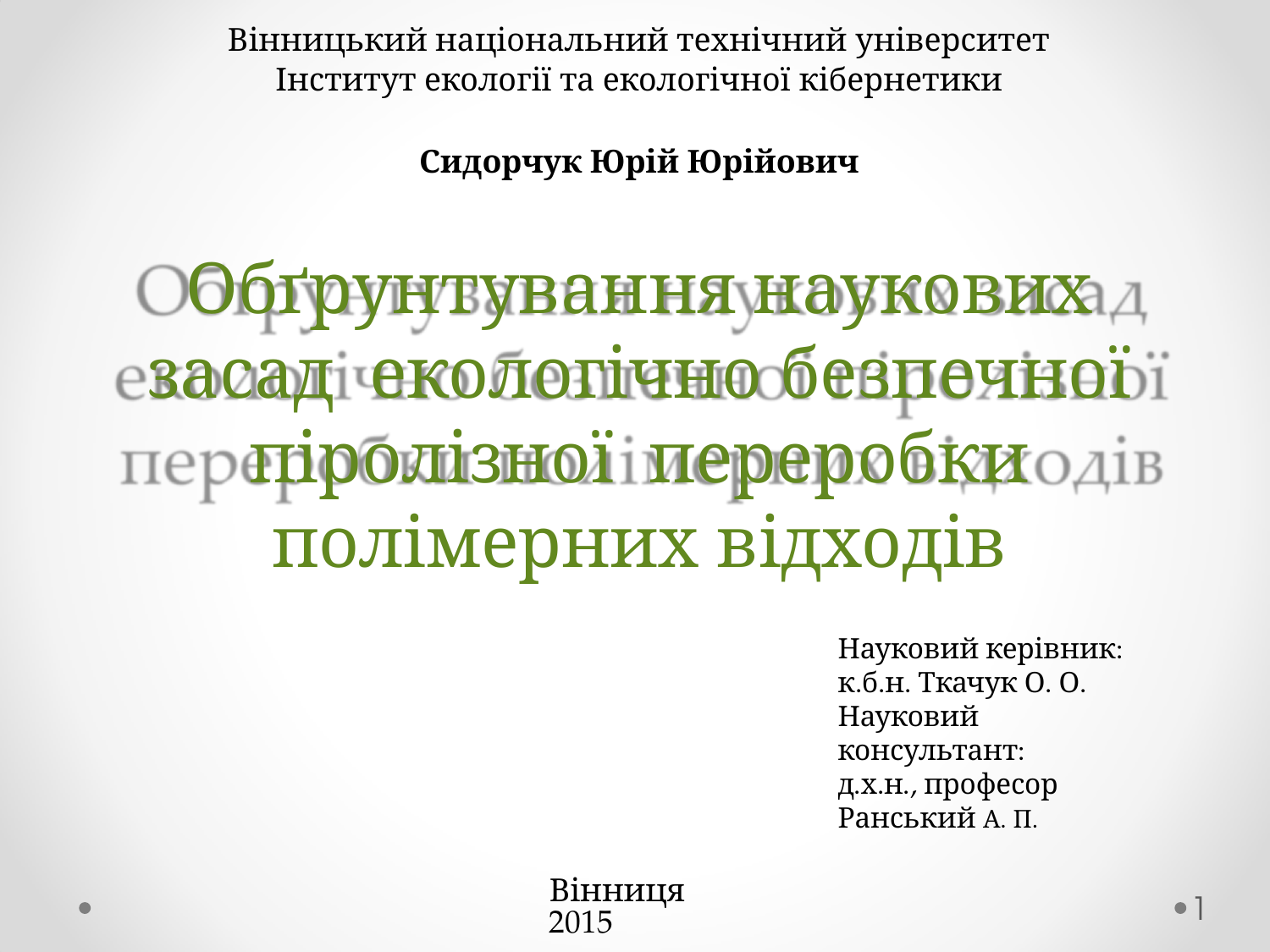

# Вінницький національний технічний університет
Інститут екології та екологічної кібернетики
Сидорчук Юрій Юрійович

Обґрунтування наукових засад  екологічно безпечної піролізної  переробки полімерних відходів

Науковий керівник:  к.б.н. Ткачук О. О.  Науковий консультант:
д.х.н., професор Ранський А. П.
Вінниця 2015
1